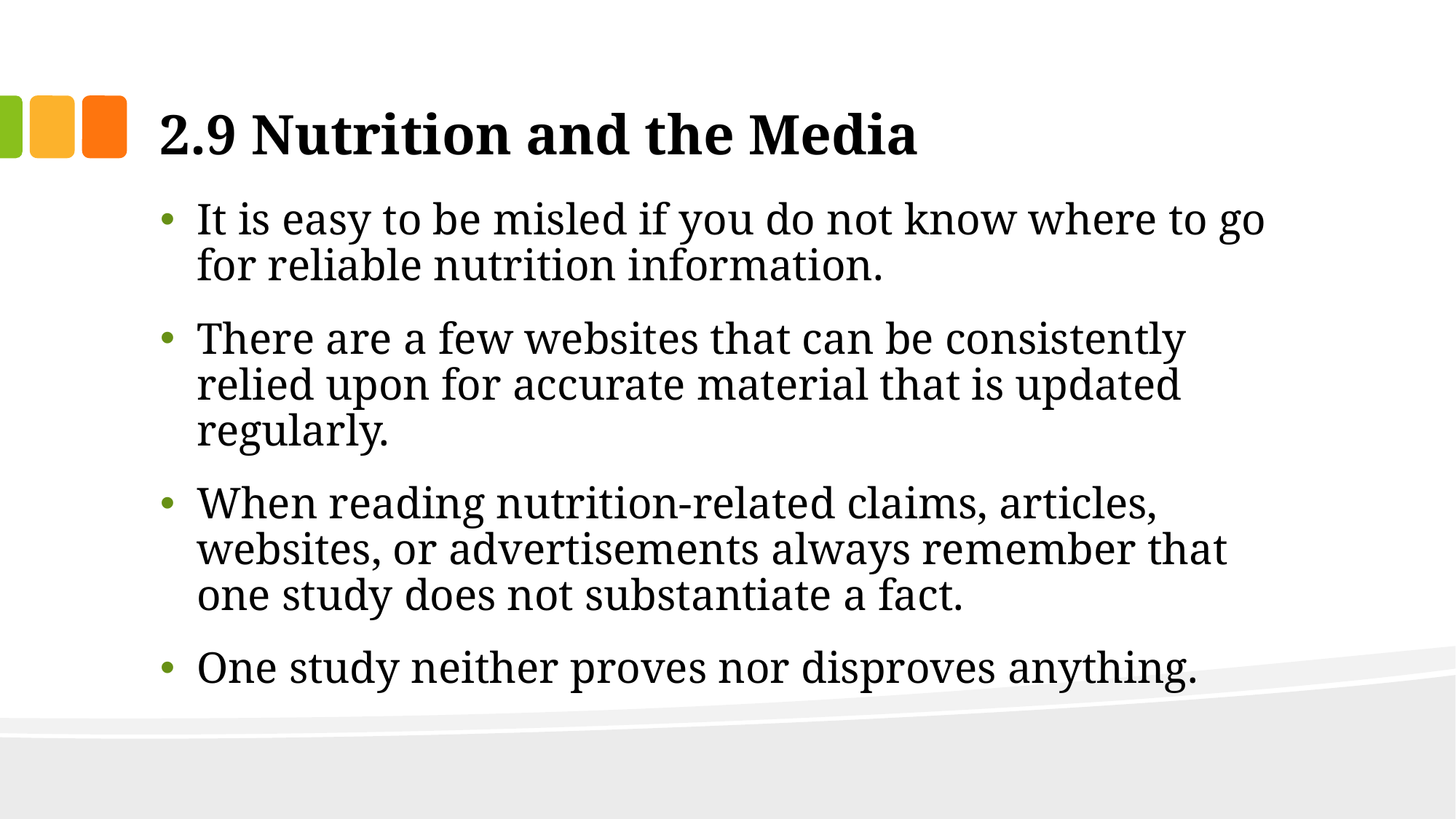

# 2.9 Nutrition and the Media
It is easy to be misled if you do not know where to go for reliable nutrition information.
There are a few websites that can be consistently relied upon for accurate material that is updated regularly.
When reading nutrition-related claims, articles, websites, or advertisements always remember that one study does not substantiate a fact.
One study neither proves nor disproves anything.